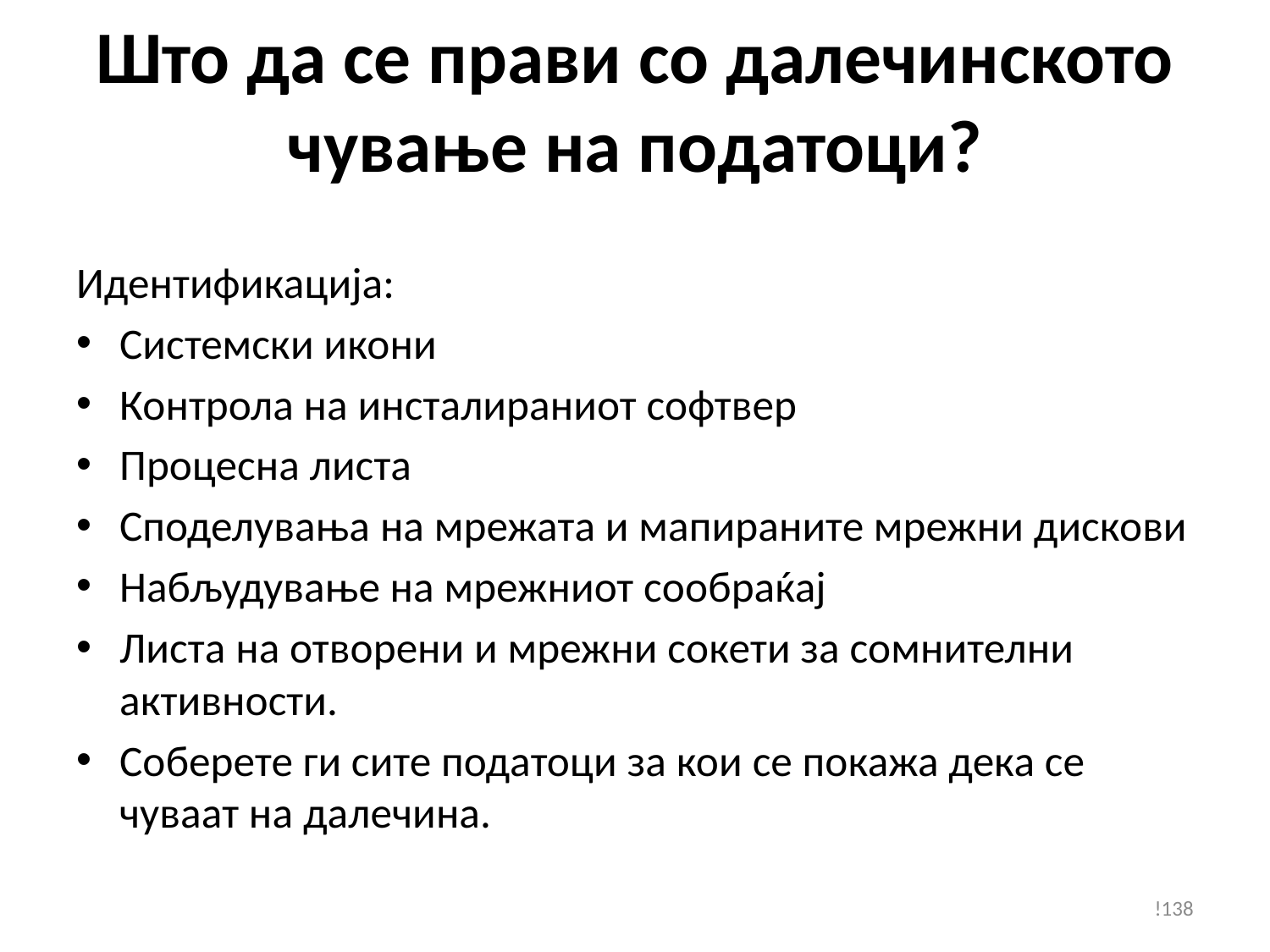

# Што да се прави со далечинското чување на податоци?
Идентификација:
Системски икони
Контрола на инсталираниот софтвер
Процесна листа
Споделувања на мрежата и мапираните мрежни дискови
Набљудување на мрежниот сообраќај
Листа на отворени и мрежни сокети за сомнителни активности.
Соберете ги сите податоци за кои се покажа дека се чуваат на далечина.
!138